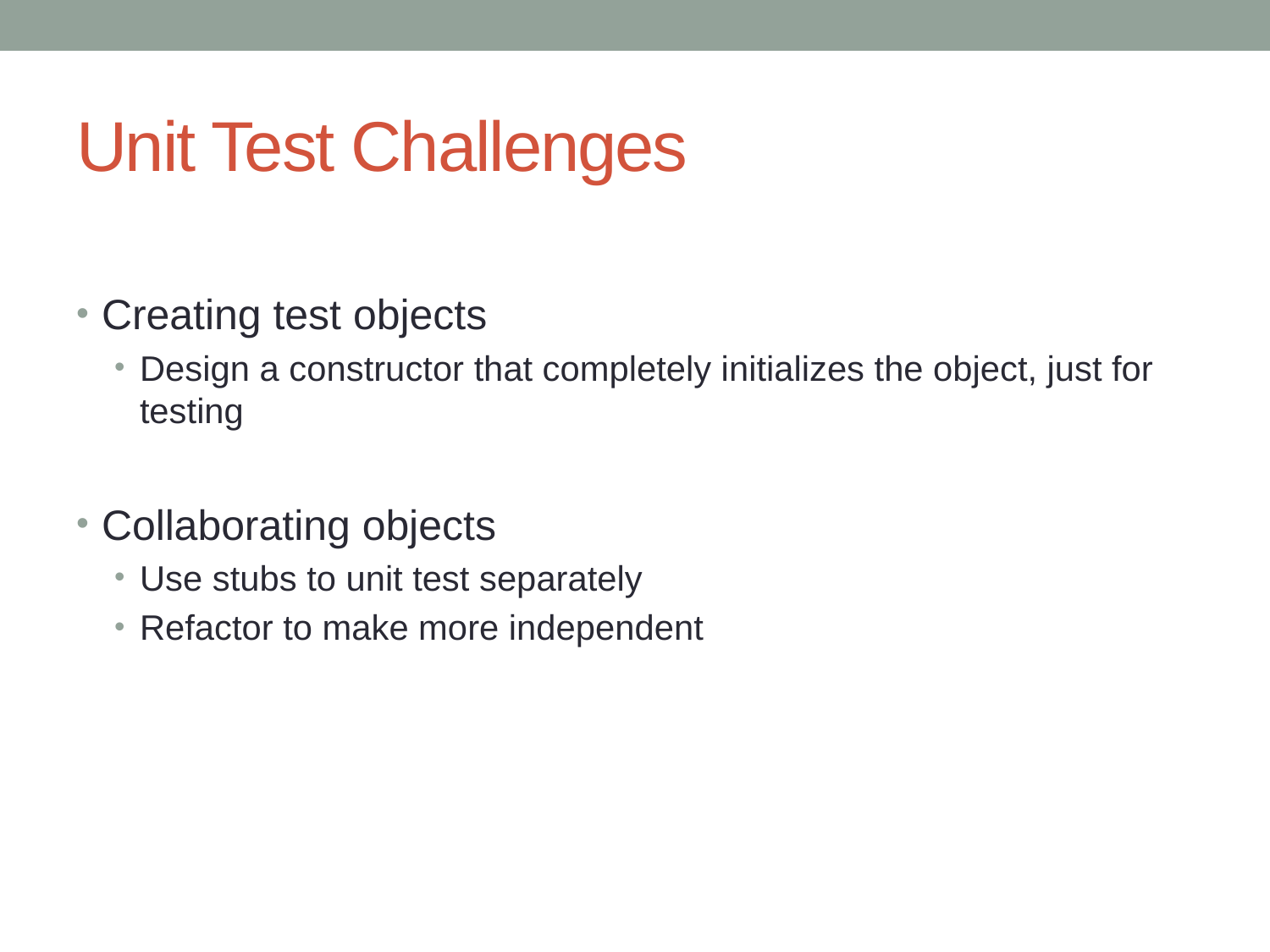

# Unit Test Challenges

Creating test objects
Design a constructor that completely initializes the object, just for testing

Collaborating objects
Use stubs to unit test separately
Refactor to make more independent